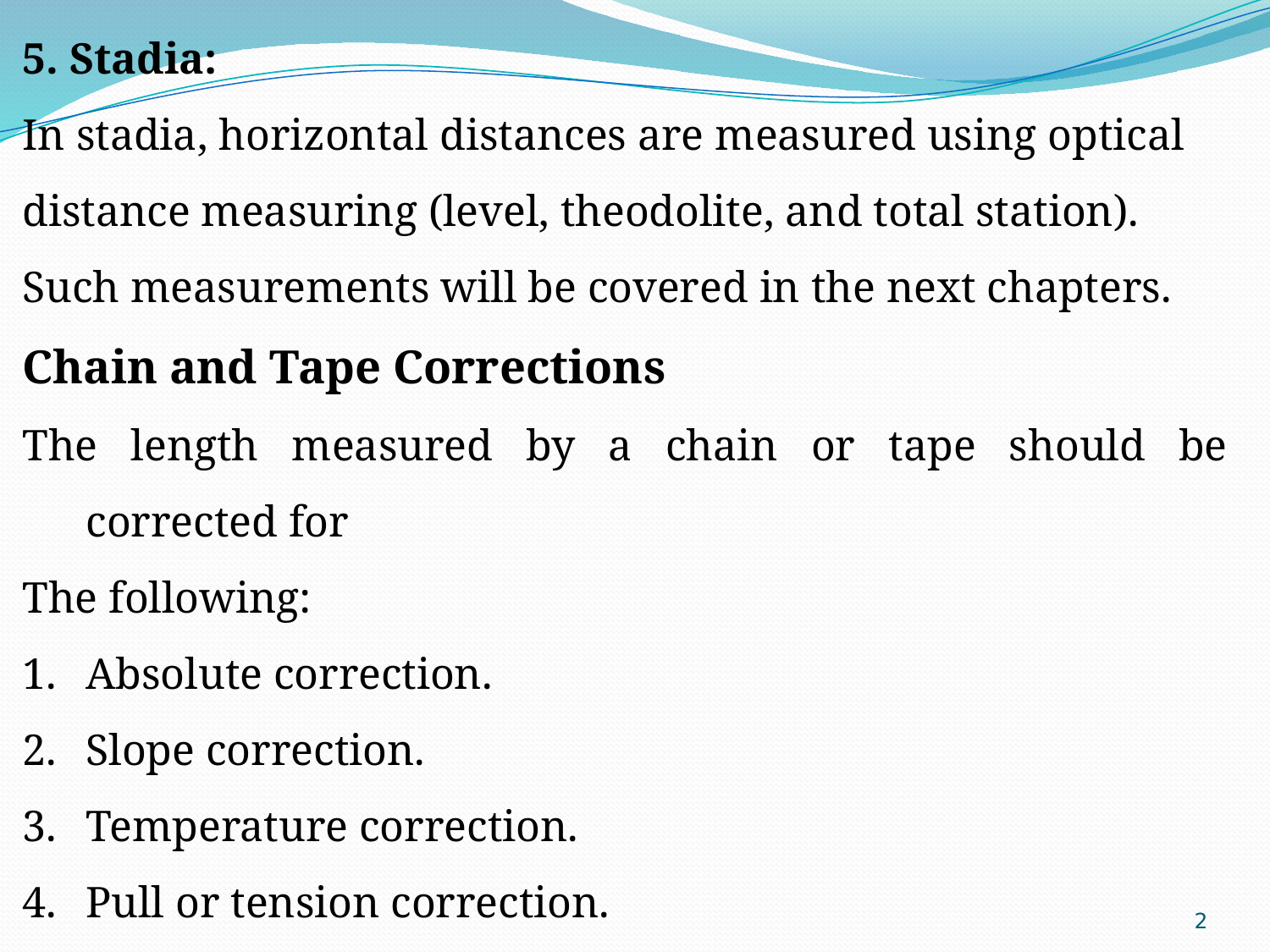

5. Stadia:
In stadia, horizontal distances are measured using optical
distance measuring (level, theodolite, and total station).
Such measurements will be covered in the next chapters.
Chain and Tape Corrections
The length measured by a chain or tape should be corrected for
The following:
Absolute correction.
Slope correction.
Temperature correction.
Pull or tension correction.
Sag correction.
2